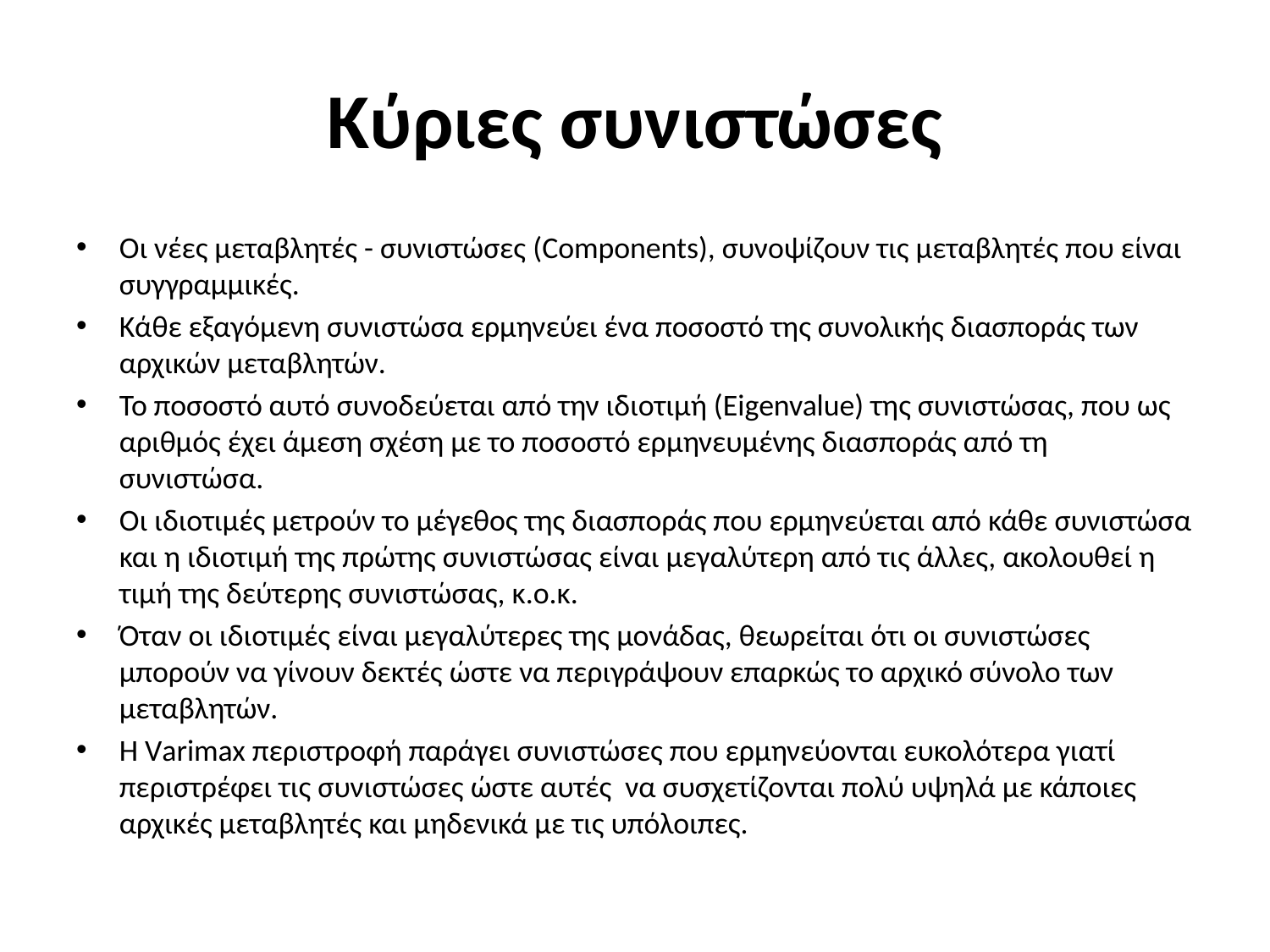

# Κύριες συνιστώσες
Οι νέες μεταβλητές - συνιστώσες (Components), συνοψίζουν τις μεταβλητές που είναι συγγραμμικές.
Κάθε εξαγόμενη συνιστώσα ερμηνεύει ένα ποσοστό της συνολικής διασποράς των αρχικών μεταβλητών.
Το ποσοστό αυτό συνοδεύεται από την ιδιοτιμή (Eigenvalue) της συνιστώσας, που ως αριθμός έχει άμεση σχέση με το ποσοστό ερμηνευμένης διασποράς από τη συνιστώσα.
Οι ιδιοτιμές μετρούν το μέγεθος της διασποράς που ερμηνεύεται από κάθε συνιστώσα και η ιδιοτιμή της πρώτης συνιστώσας είναι μεγαλύτερη από τις άλλες, ακολουθεί η τιμή της δεύτερης συνιστώσας, κ.ο.κ.
Όταν οι ιδιοτιμές είναι μεγαλύτερες της μονάδας, θεωρείται ότι οι συνιστώσες μπορούν να γίνουν δεκτές ώστε να περιγράψουν επαρκώς το αρχικό σύνολο των μεταβλητών.
Η Varimax περιστροφή παράγει συνιστώσες που ερμηνεύονται ευκολότερα γιατί περιστρέφει τις συνιστώσες ώστε αυτές  να συσχετίζονται πολύ υψηλά με κάποιες αρχικές μεταβλητές και μηδενικά με τις υπόλοιπες.